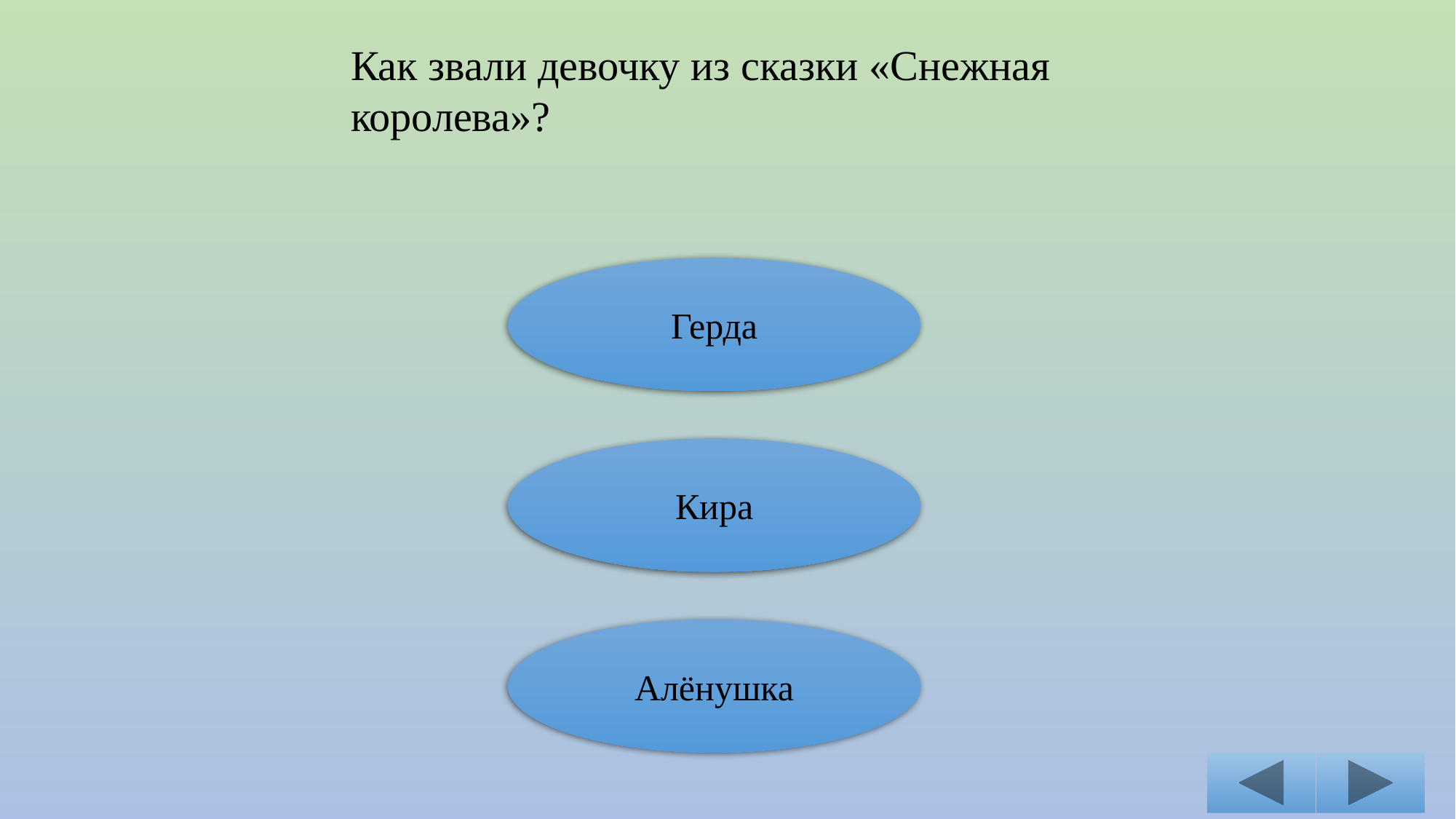

Как звали девочку из сказки «Снежная королева»?
Герда
Кира
Алёнушка